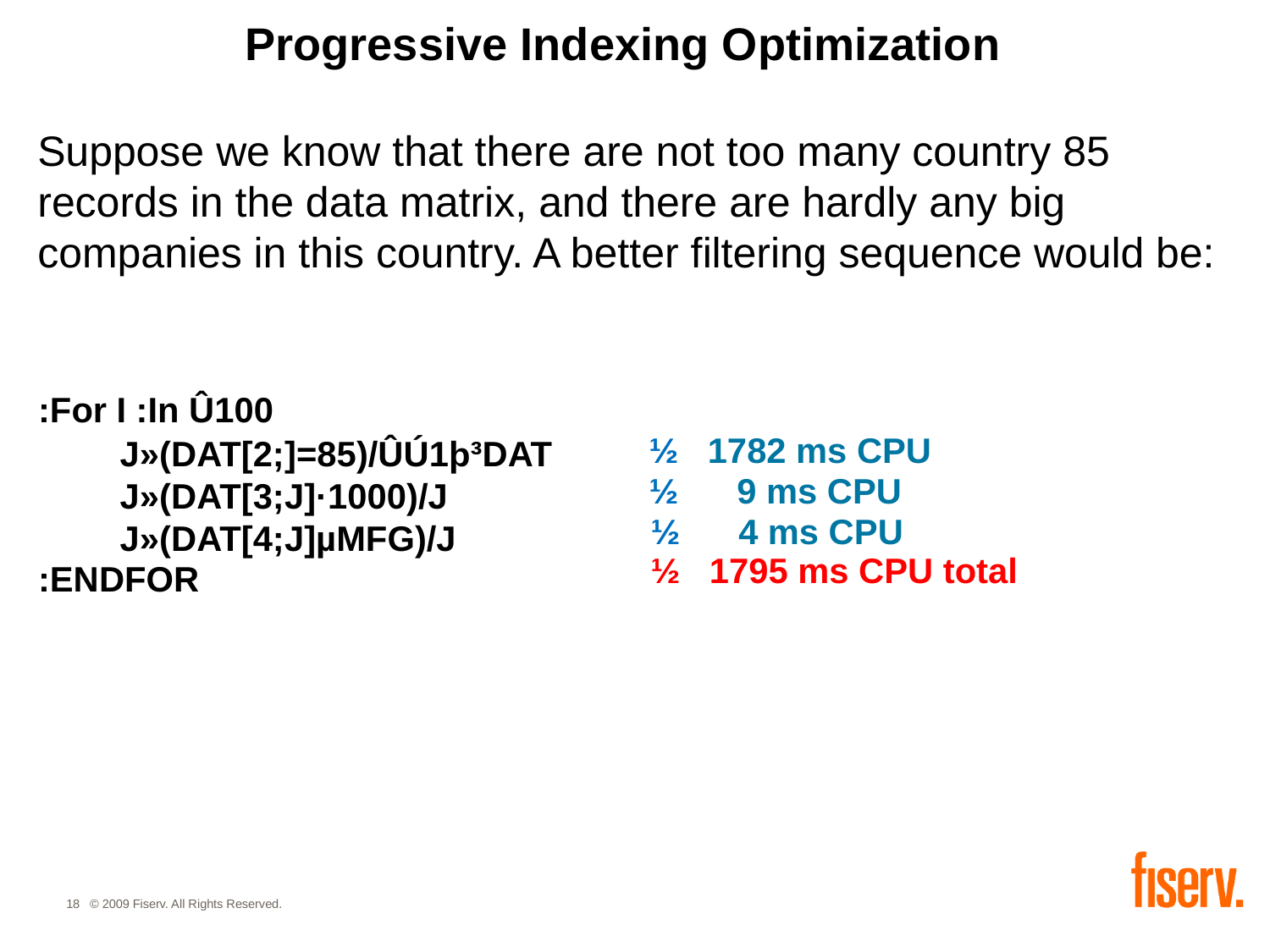

# Progressive Indexing Optimization
Suppose we know that there are not too many country 85 records in the data matrix, and there are hardly any big companies in this country. A better filtering sequence would be:
:For I :In Û100

:ENDFOR
½   1782 ms CPU
J»(DAT[2;]=85)/ÛÚ1þ³DAT
J»(DAT[3;J]·1000)/J
J»(DAT[4;J]µMFG)/J
½      9 ms CPU
½      4 ms CPU
½   1795 ms CPU total